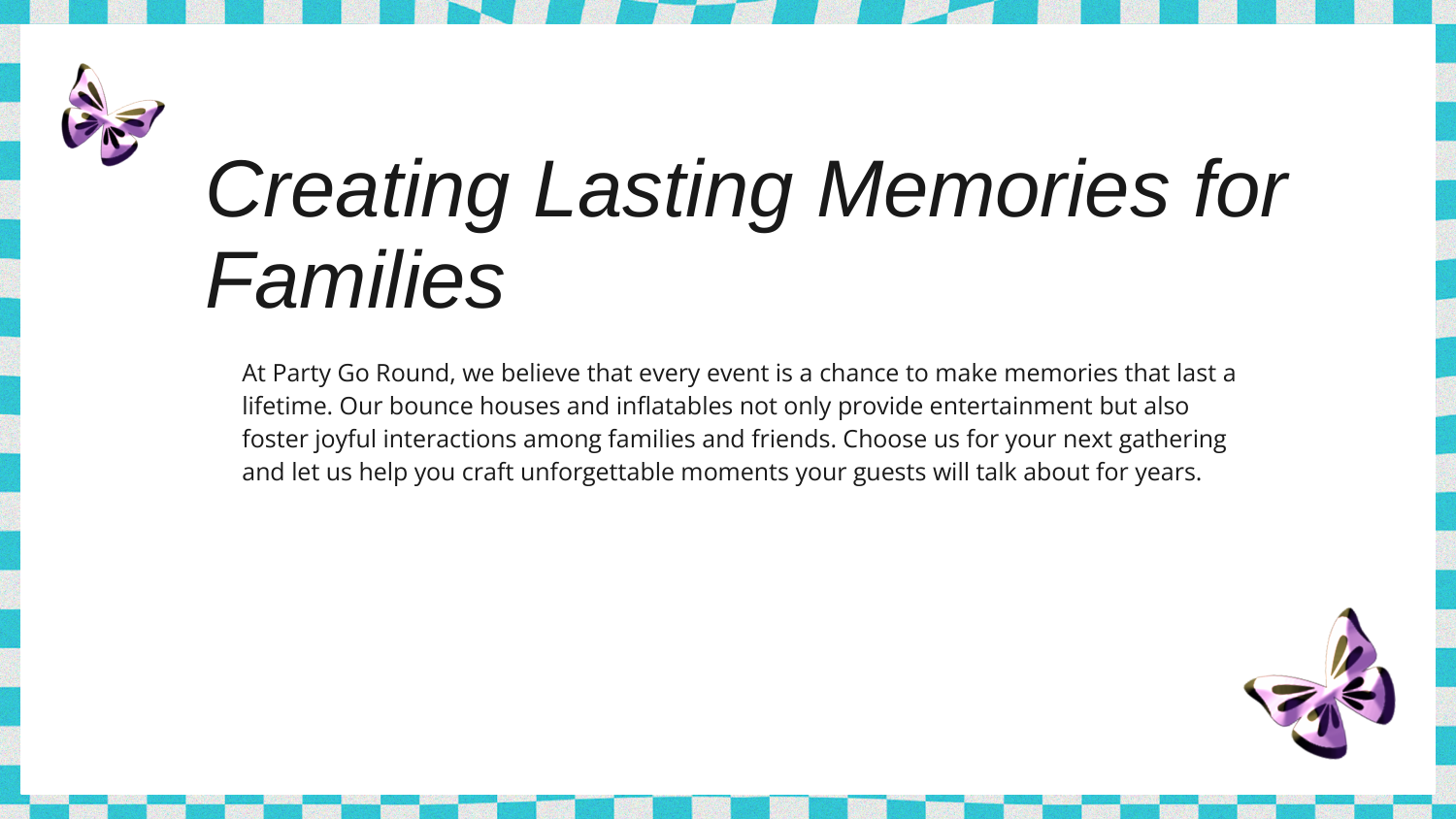

# Creating Lasting Memories for Families
At Party Go Round, we believe that every event is a chance to make memories that last a lifetime. Our bounce houses and inflatables not only provide entertainment but also foster joyful interactions among families and friends. Choose us for your next gathering and let us help you craft unforgettable moments your guests will talk about for years.